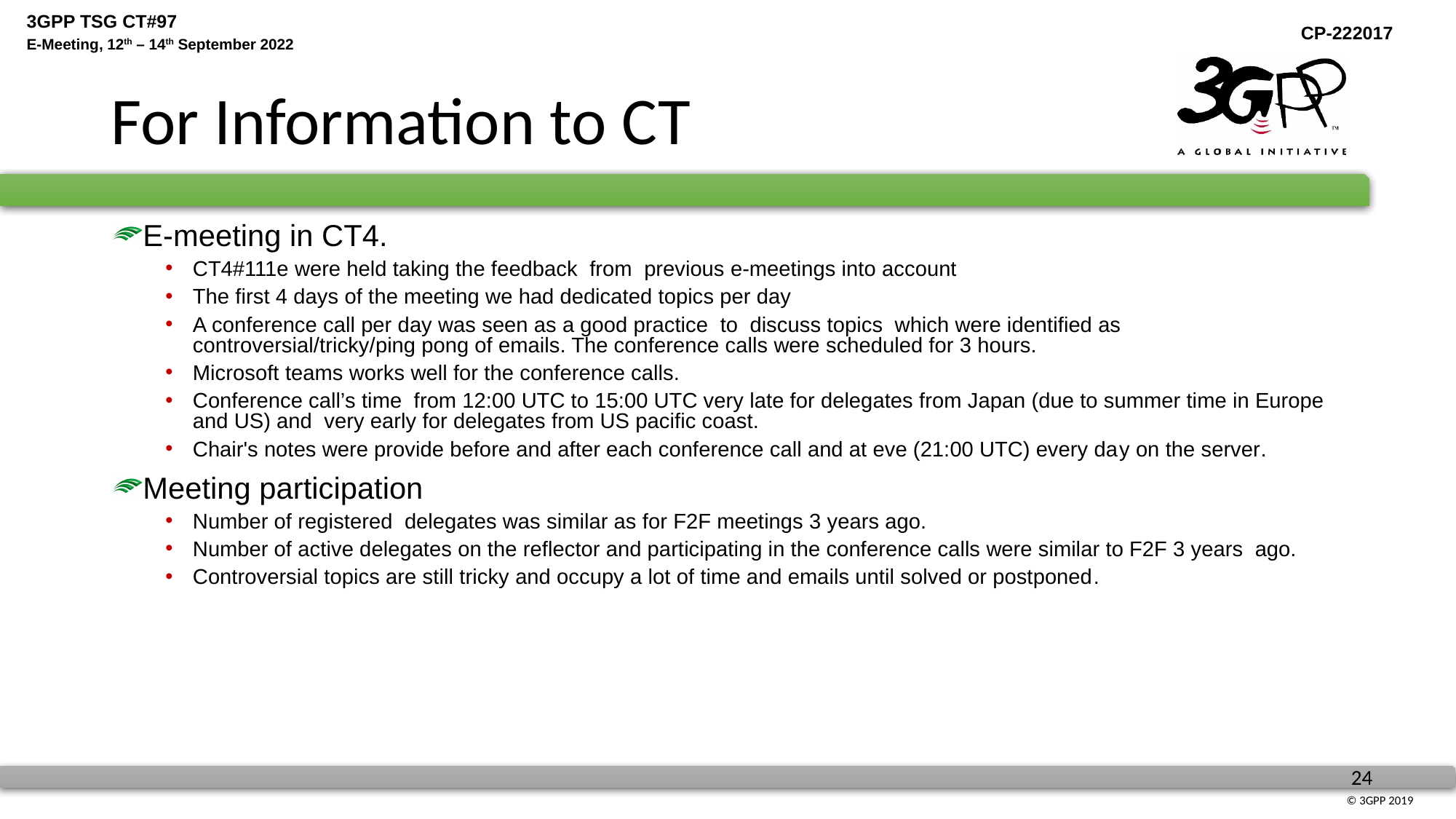

# For Information to CT
E-meeting in CT4.
CT4#111e were held taking the feedback  from  previous e-meetings into account
The first 4 days of the meeting we had dedicated topics per day
A conference call per day was seen as a good practice  to  discuss topics  which were identified as controversial/tricky/ping pong of emails. The conference calls were scheduled for 3 hours.
Microsoft teams works well for the conference calls.
Conference call’s time  from 12:00 UTC to 15:00 UTC very late for delegates from Japan (due to summer time in Europe and US) and  very early for delegates from US pacific coast.
Chair's notes were provide before and after each conference call and at eve (21:00 UTC) every day on the server.
Meeting participation
Number of registered  delegates was similar as for F2F meetings 3 years ago.
Number of active delegates on the reflector and participating in the conference calls were similar to F2F 3 years  ago.
Controversial topics are still tricky and occupy a lot of time and emails until solved or postponed.